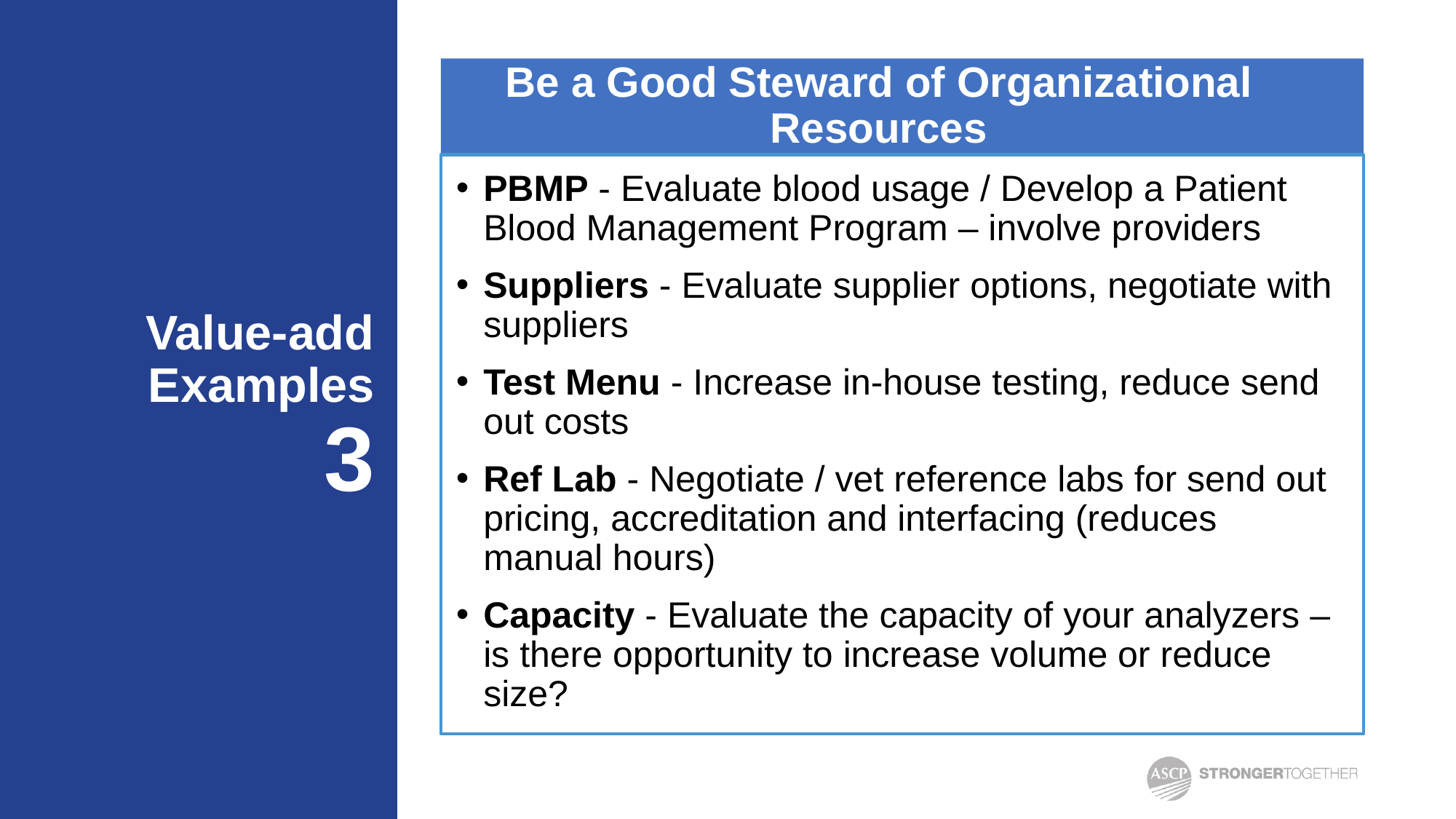

Be a Good Steward of Organizational Resources
PBMP - Evaluate blood usage / Develop a Patient Blood Management Program – involve providers
Suppliers - Evaluate supplier options, negotiate with suppliers
Test Menu - Increase in-house testing, reduce send out costs
Ref Lab - Negotiate / vet reference labs for send out pricing, accreditation and interfacing (reduces manual hours)
Capacity - Evaluate the capacity of your analyzers – is there opportunity to increase volume or reduce size?
# Value-add Examples 3